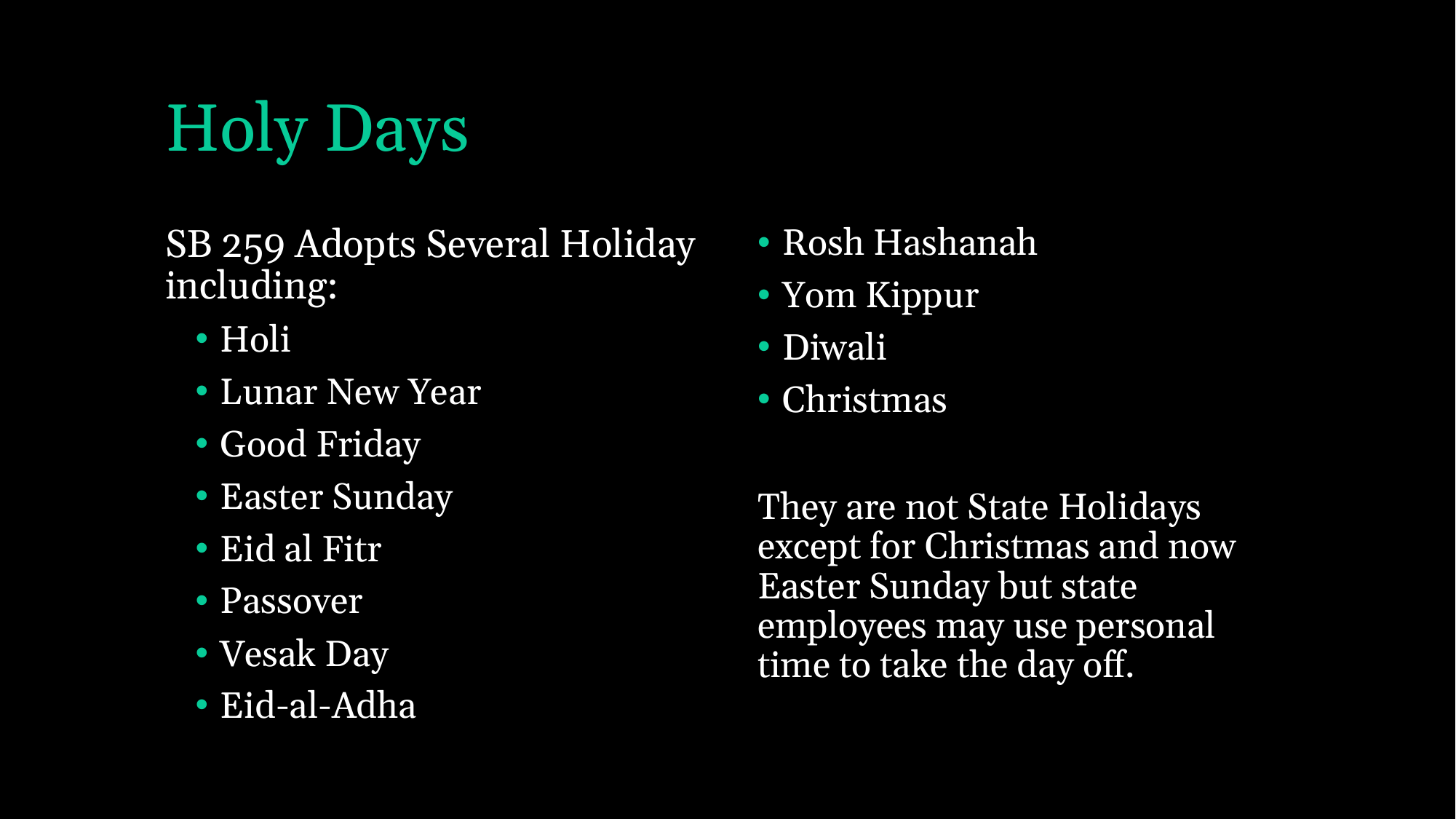

# Holy Days
SB 259 Adopts Several Holiday including:
Holi
Lunar New Year
Good Friday
Easter Sunday
Eid al Fitr
Passover
Vesak Day
Eid-al-Adha
Rosh Hashanah
Yom Kippur
Diwali
Christmas

They are not State Holidays except for Christmas and now Easter Sunday but state employees may use personal time to take the day off.